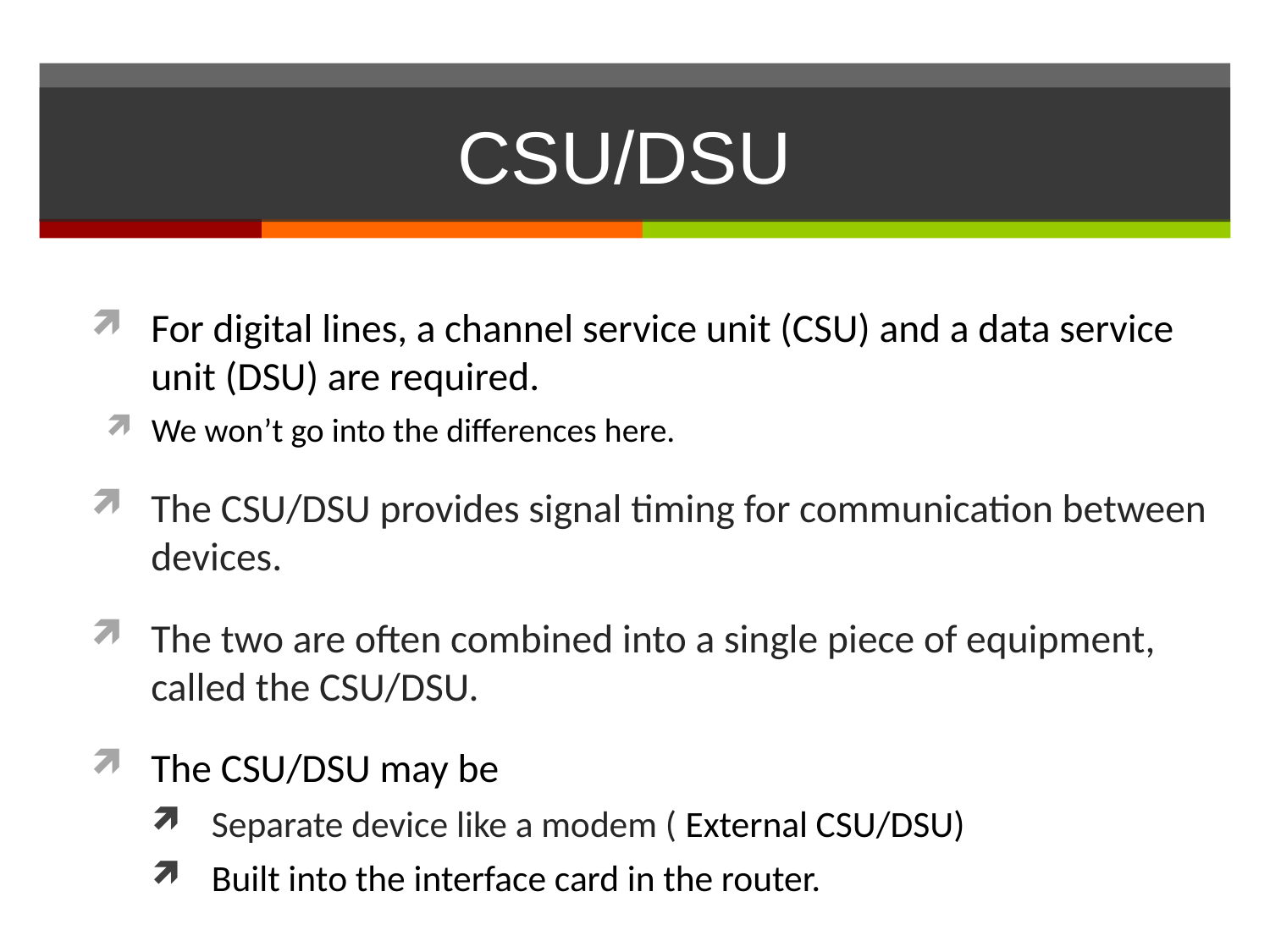

# CSU/DSU
For digital lines, a channel service unit (CSU) and a data service unit (DSU) are required.
We won’t go into the differences here.
The CSU/DSU provides signal timing for communication between devices.
The two are often combined into a single piece of equipment, called the CSU/DSU.
The CSU/DSU may be
Separate device like a modem ( External CSU/DSU)
Built into the interface card in the router.